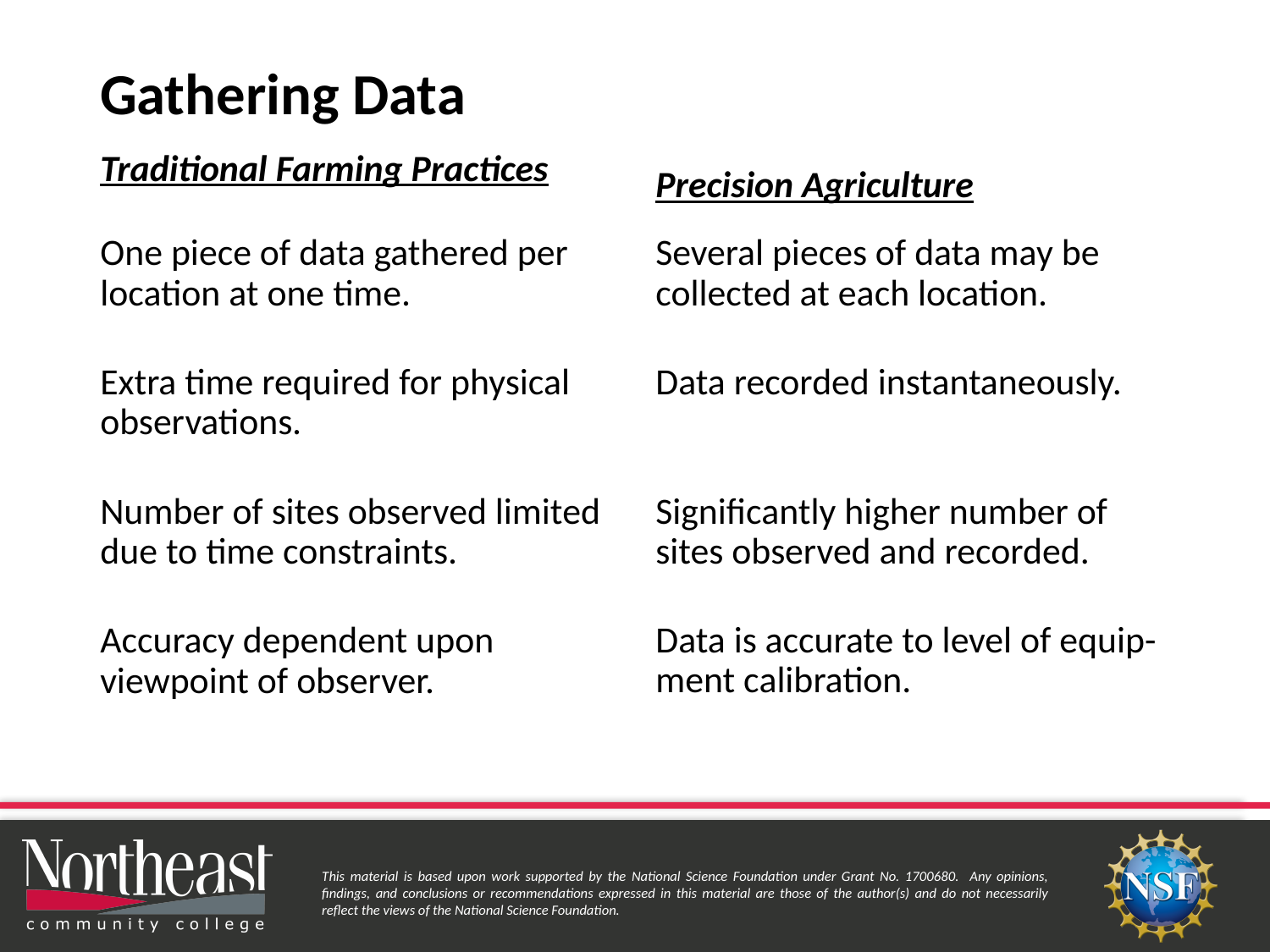

# Gathering Data
Traditional Farming Practices
Precision Agriculture
One piece of data gathered per location at one time.

Extra time required for physical observations.

Number of sites observed limited due to time constraints.

Accuracy dependent upon viewpoint of observer.

Several pieces of data may be collected at each location.

Data recorded instantaneously.

Significantly higher number of sites observed and recorded.

Data is accurate to level of equip- ment calibration.